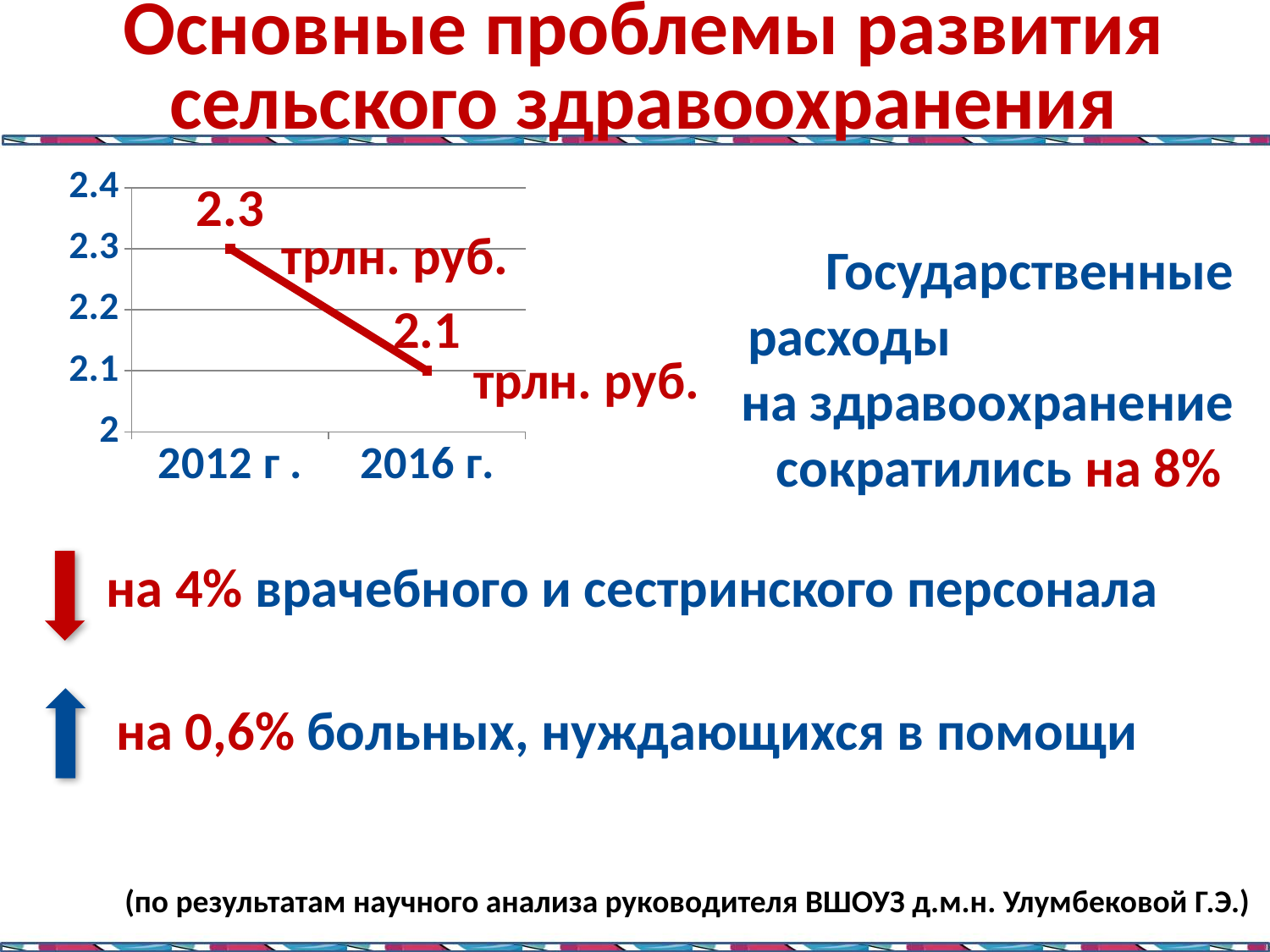

# Основные проблемы развития сельского здравоохранения

### Chart

| Category |  |
|---|---|
| 2012 г . | 2.3 |
| 2016 г. | 2.1 |
трлн. руб.
Государственные расходы                        на здравоохранение сократились на 8%
трлн. руб.

на 4% врачебного и сестринского персонала

на 0,6% больных, нуждающихся в помощи

(по результатам научного анализа руководителя ВШОУЗ д.м.н. Улумбековой Г.Э.)